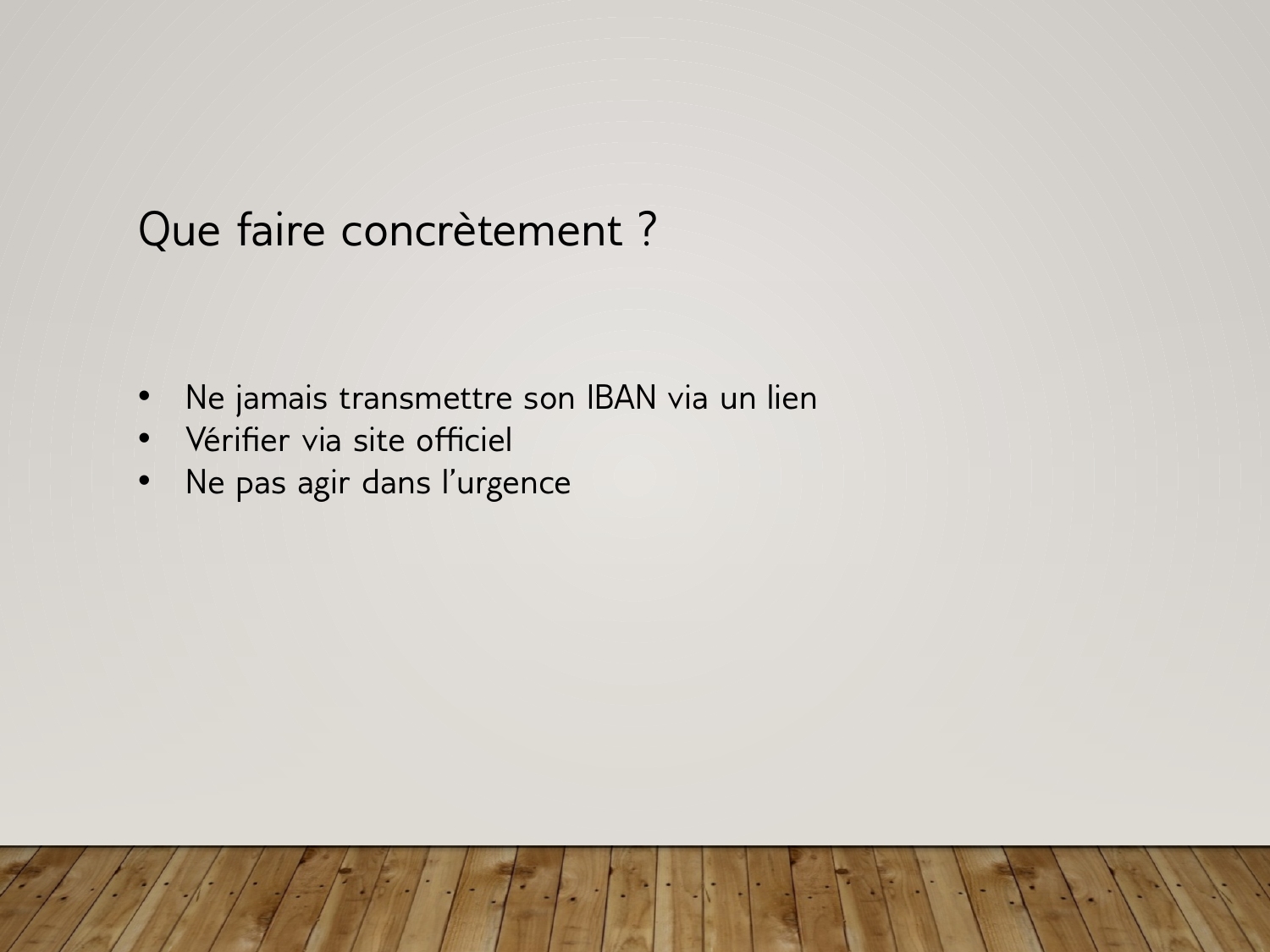

Que faire concrètement ?

Ne jamais transmettre son IBAN via un lien
Vérifier via site officiel
Ne pas agir dans l’urgence